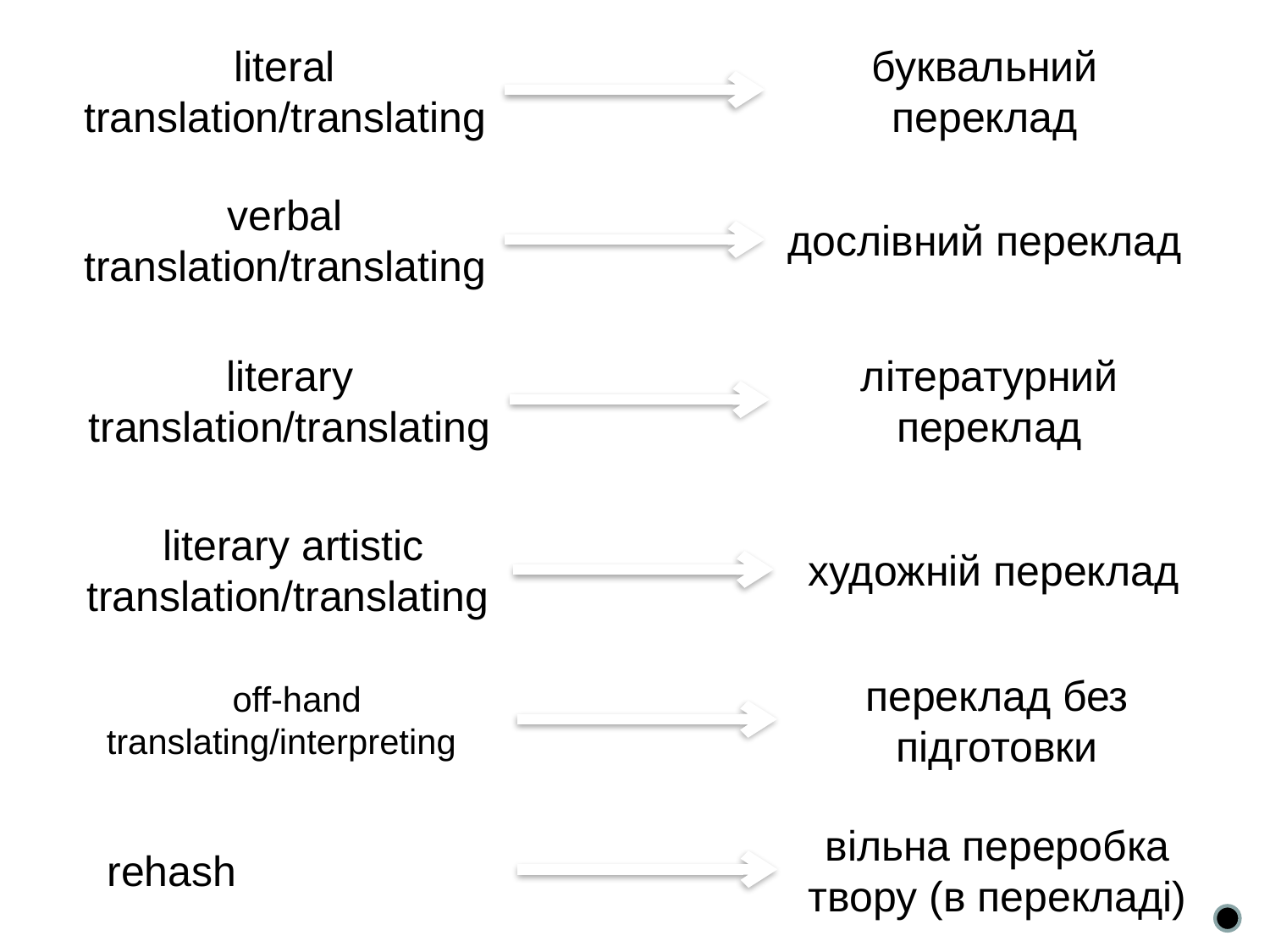

literal translation/translating
буквальний переклад
verbal translation/translating
дослівний переклад
literary translation/translating
літературний переклад

literary artistic translation/translating
художній переклад
off-hand translating/interpreting
переклад без підготовки
rehash
вільна переробка твору (в перекладі)